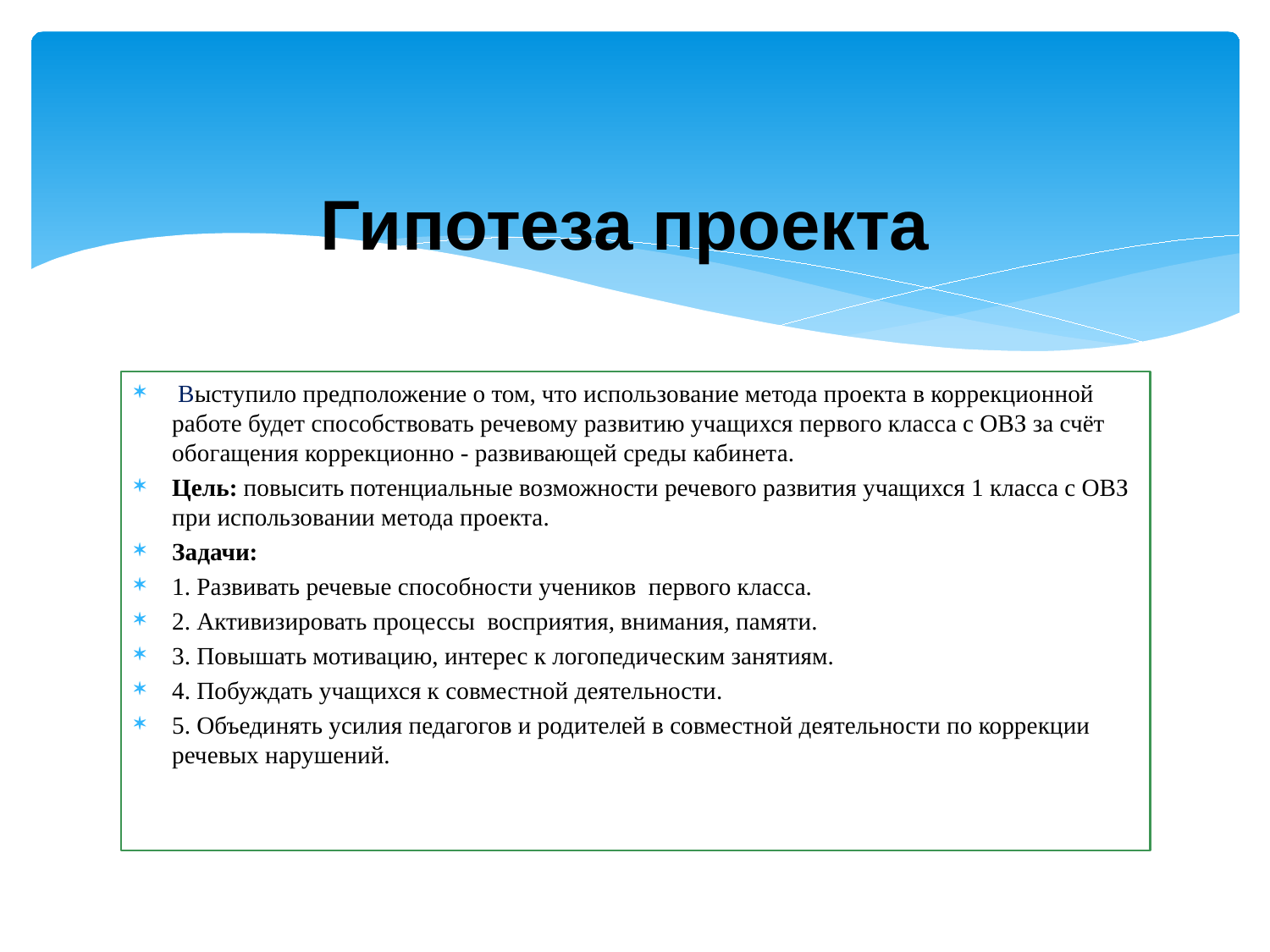

# Гипотеза проекта
 Выступило предположение о том, что использование метода проекта в коррекционной работе будет способствовать речевому развитию учащихся первого класса с ОВЗ за счёт обогащения коррекционно - развивающей среды кабинета.
Цель: повысить потенциальные возможности речевого развития учащихся 1 класса с ОВЗ при использовании метода проекта.
Задачи:
1. Развивать речевые способности учеников  первого класса.
2. Активизировать процессы  восприятия, внимания, памяти.
3. Повышать мотивацию, интерес к логопедическим занятиям.
4. Побуждать учащихся к совместной деятельности.
5. Объединять усилия педагогов и родителей в совместной деятельности по коррекции речевых нарушений.